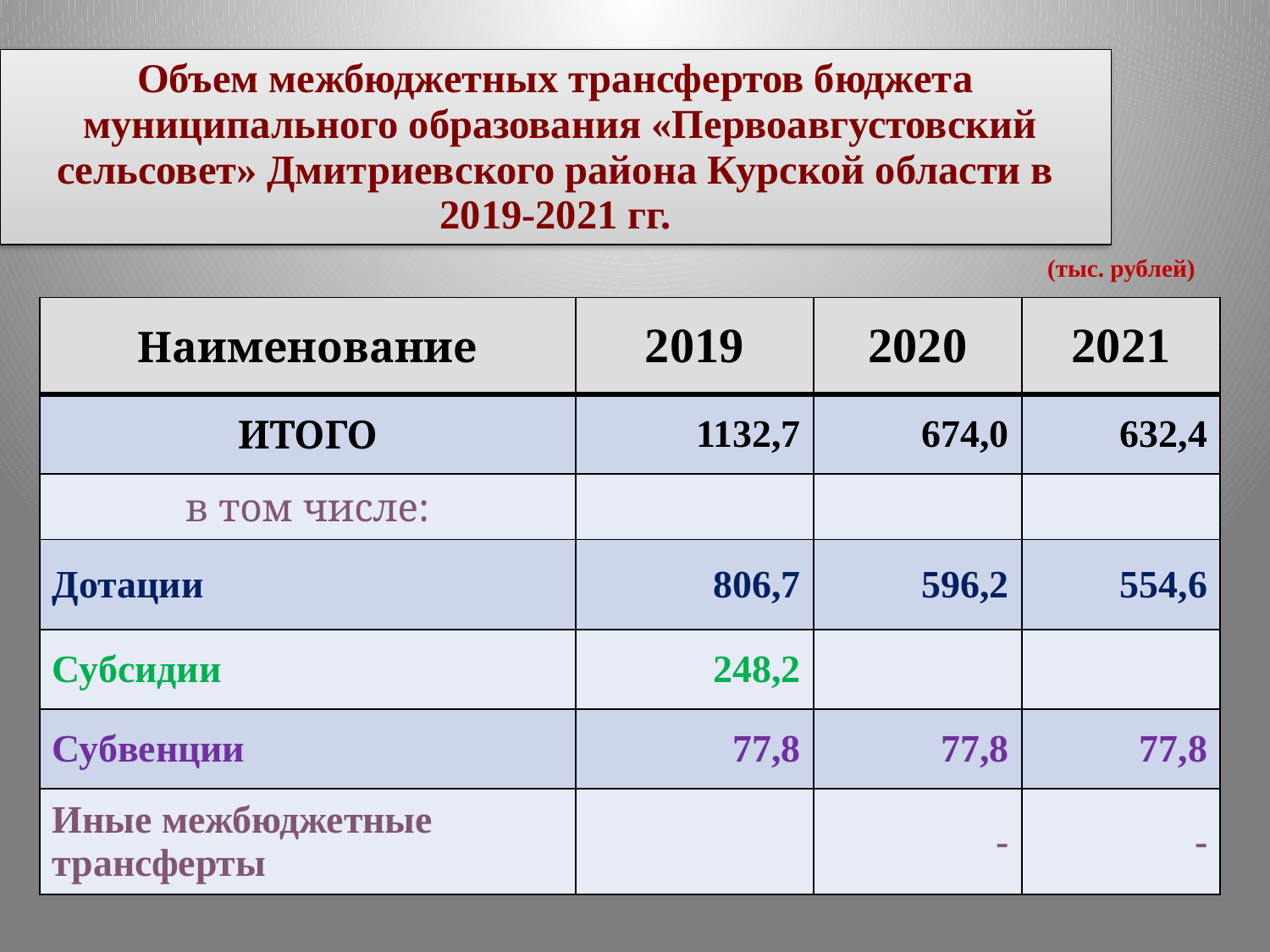

Объем межбюджетных трансфертов бюджета
 муниципального образования «Первоавгустовский сельсовет» Дмитриевского района Курской области в 2019-2021 гг.
(тыс. рублей)
| Наименование | 2019 | 2020 | 2021 |
| --- | --- | --- | --- |
| ИТОГО | 1132,7 | 674,0 | 632,4 |
| в том числе: |  |  |  |
| Дотации | 806,7 | 596,2 | 554,6 |
| Субсидии | 248,2 |  |  |
| Субвенции | 77,8 | 77,8 | 77,8 |
| Иные межбюджетные трансферты |  | - | - |